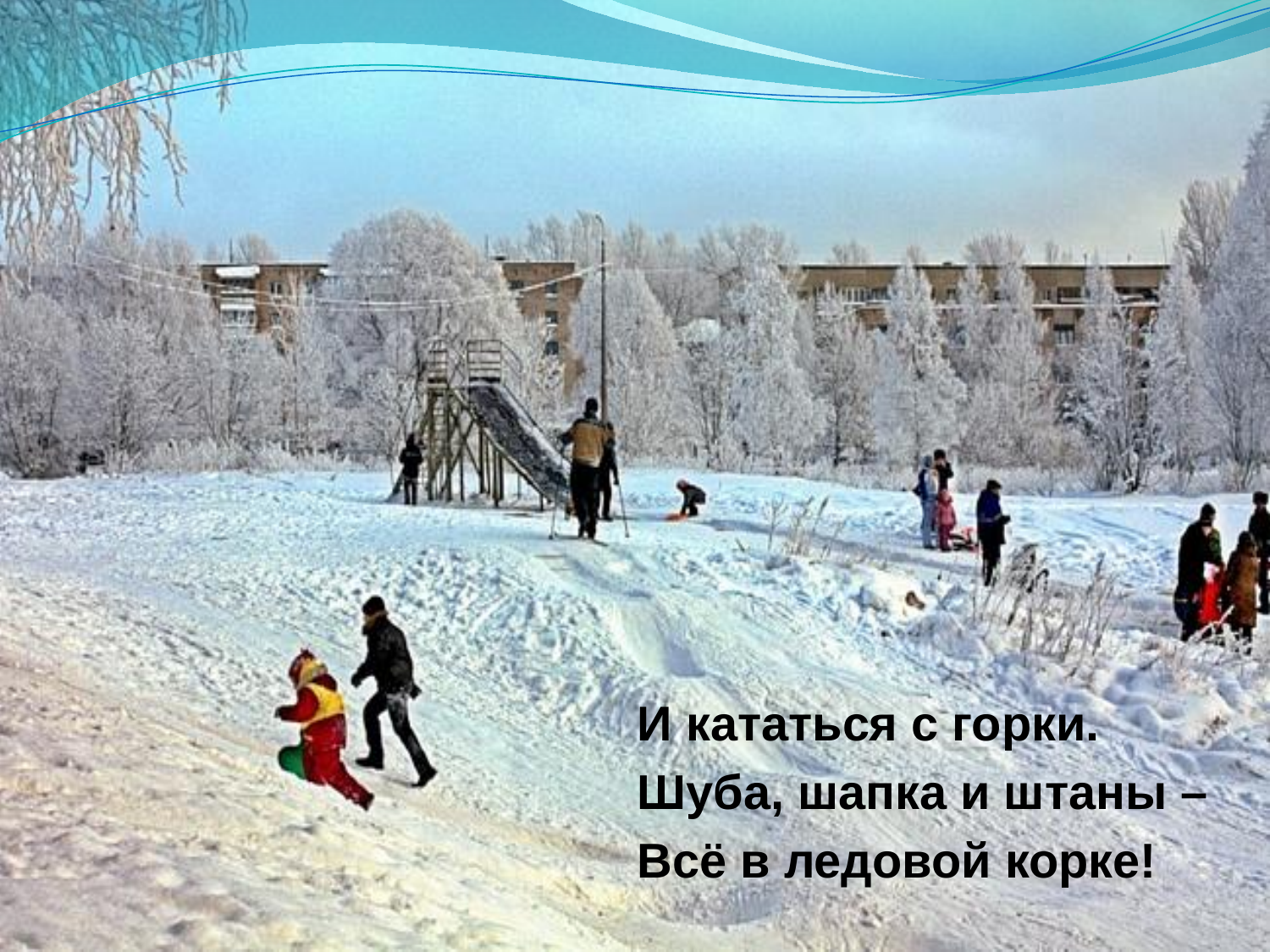

И кататься с горки.
Шуба, шапка и штаны –
Всё в ледовой корке!